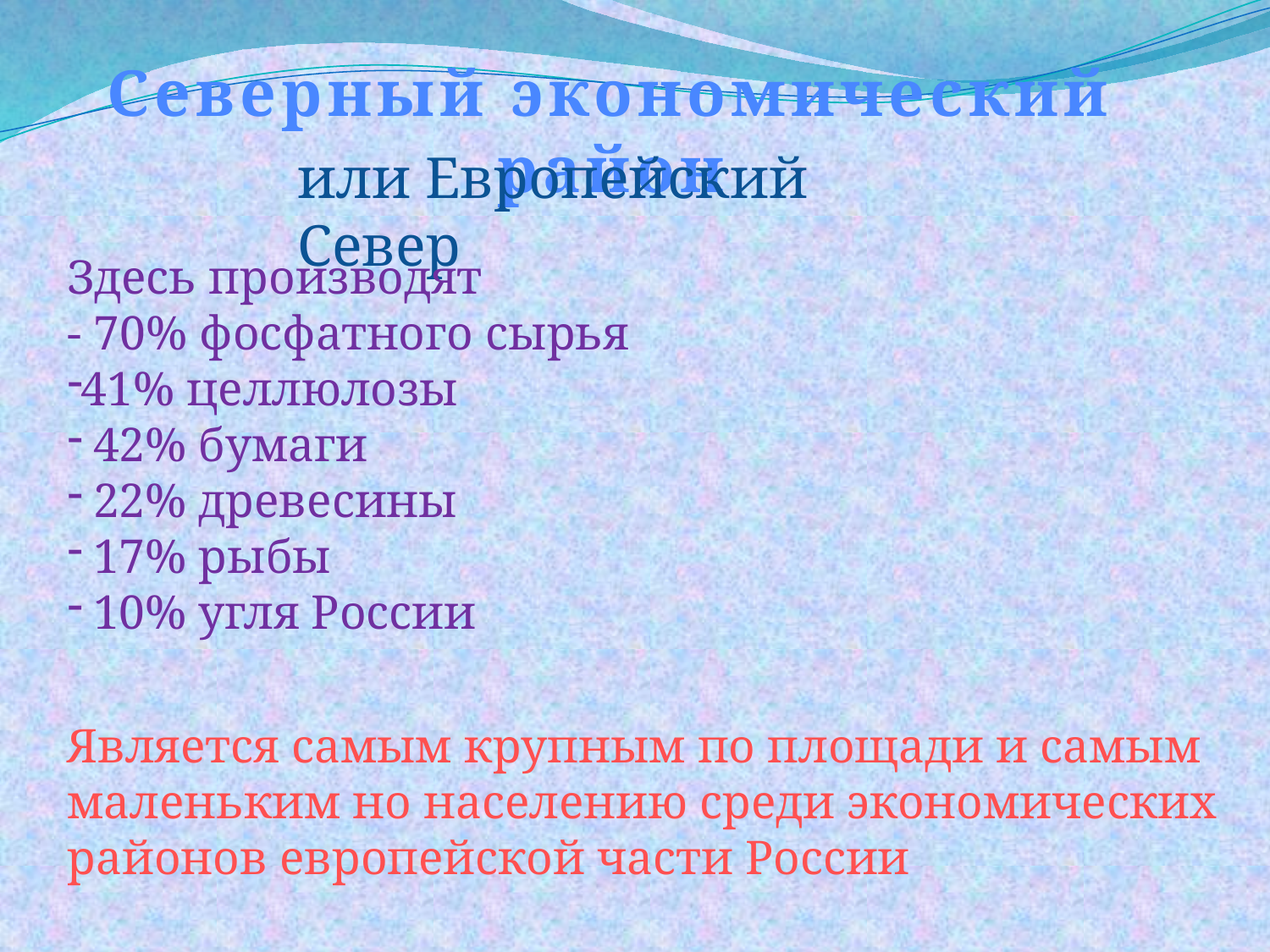

Северный экономический район
или Европейский Север
Здесь производят
- 70% фосфатного сырья
41% целлюлозы
 42% бумаги
 22% древесины
 17% рыбы
 10% угля России

Является самым крупным по площади и самым маленьким но населению среди экономических районов европейской части России